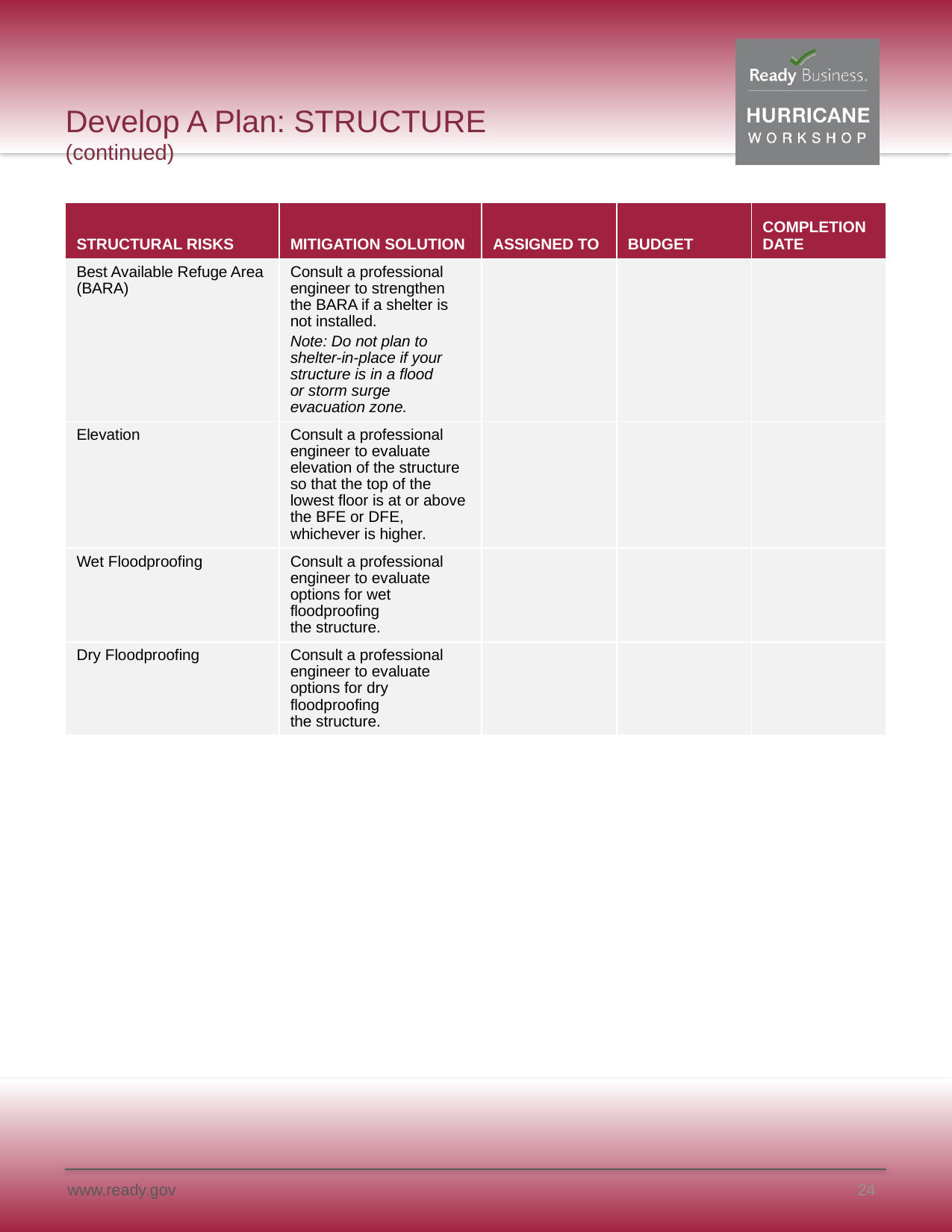

# Develop A Plan: STRUCTURE (continued)
| STRUCTURAL RISKS | MITIGATION SOLUTION | ASSIGNED TO | BUDGET | COMPLETION DATE |
| --- | --- | --- | --- | --- |
| Best Available Refuge Area (BARA) | Consult a professional engineer to strengthen the BARA if a shelter is not installed. Note: Do not plan to shelter-in-place if your structure is in a flood or storm surge evacuation zone. |  |  |  |
| Elevation | Consult a professional engineer to evaluate elevation of the structure so that the top of the lowest floor is at or above the BFE or DFE, whichever is higher. |  |  |  |
| Wet Floodproofing | Consult a professional engineer to evaluate options for wet floodproofing the structure. |  |  |  |
| Dry Floodproofing | Consult a professional engineer to evaluate options for dry floodproofing the structure. |  |  |  |
24